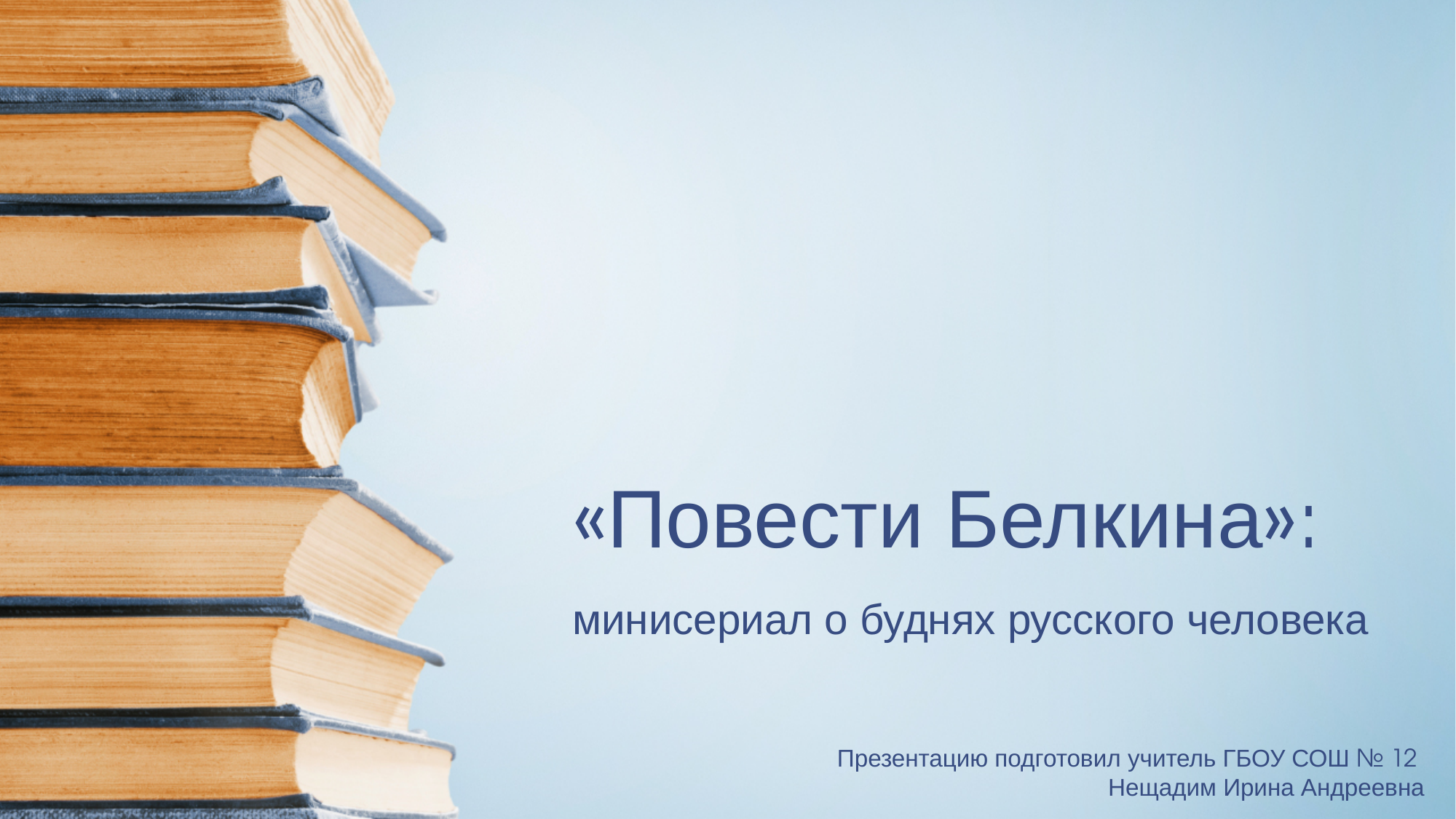

# «Повести Белкина»:
минисериал о буднях русского человека
Презентацию подготовил учитель ГБОУ СОШ № 12
Нещадим Ирина Андреевна